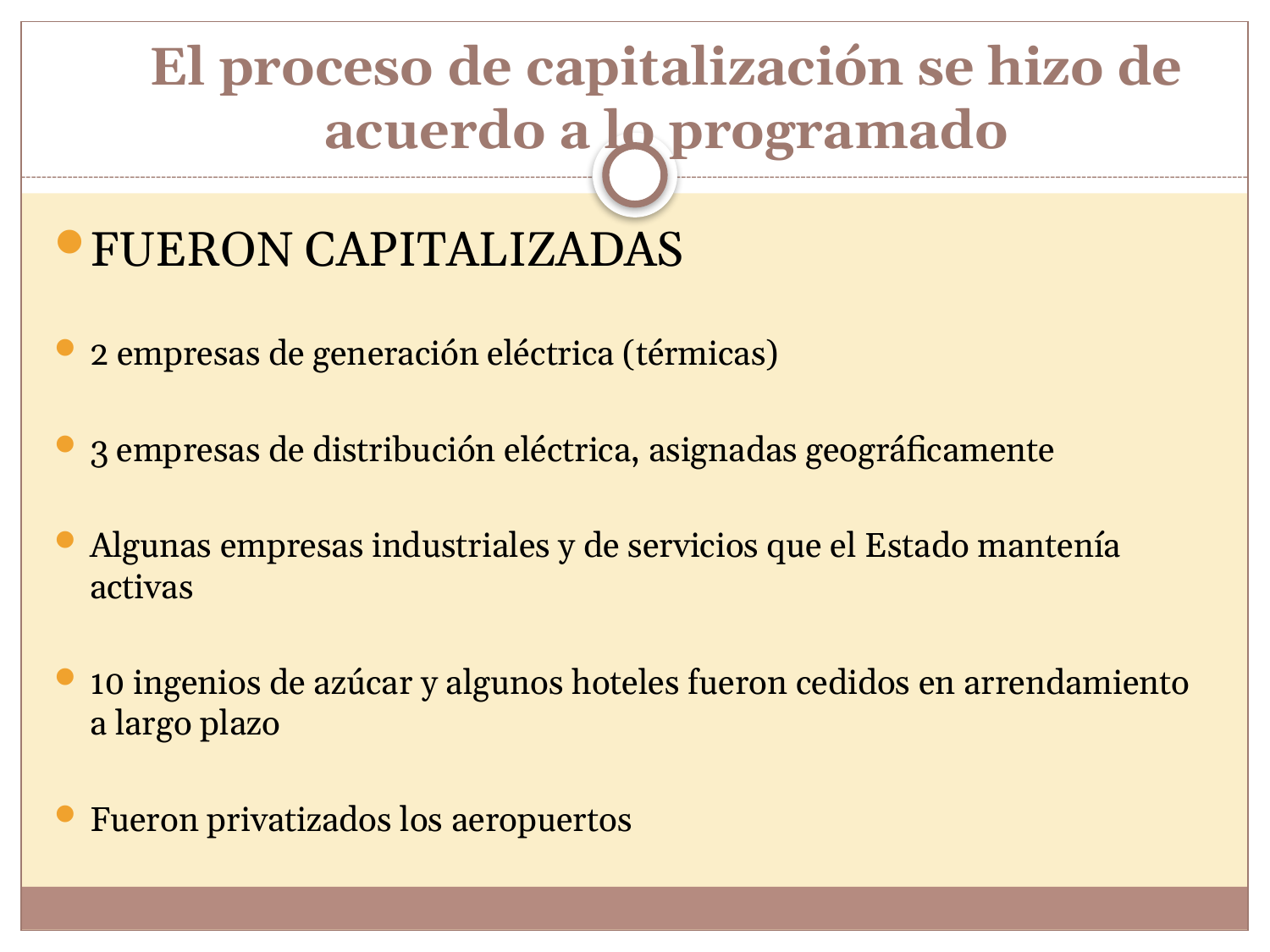

# El proceso de capitalización se hizo de acuerdo a lo programado
FUERON CAPITALIZADAS

2 empresas de generación eléctrica (térmicas)

3 empresas de distribución eléctrica, asignadas geográficamente

Algunas empresas industriales y de servicios que el Estado mantenía activas

10 ingenios de azúcar y algunos hoteles fueron cedidos en arrendamiento a largo plazo

Fueron privatizados los aeropuertos